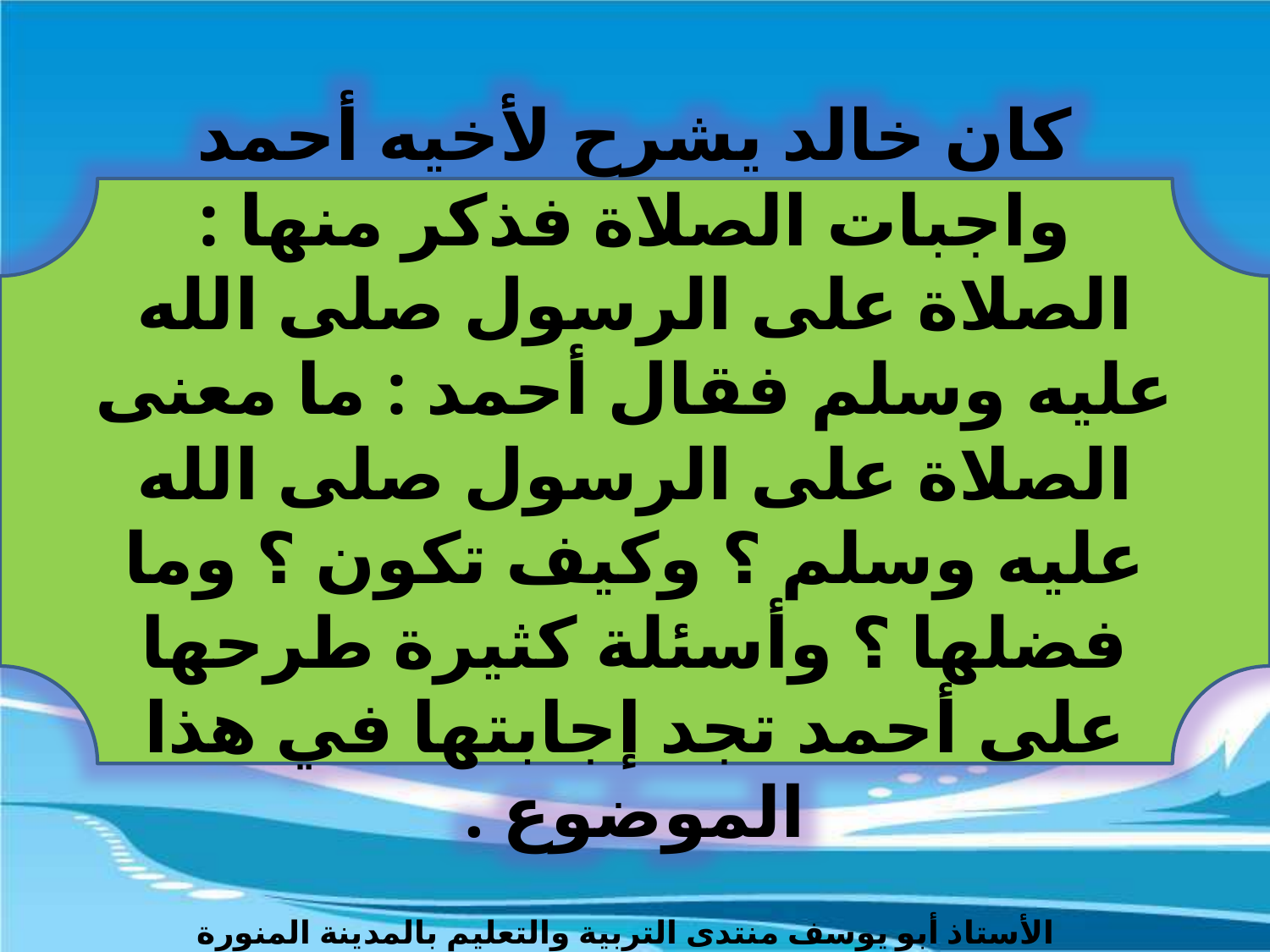

كان خالد يشرح لأخيه أحمد واجبات الصلاة فذكر منها : الصلاة على الرسول صلى الله عليه وسلم فقال أحمد : ما معنى الصلاة على الرسول صلى الله عليه وسلم ؟ وكيف تكون ؟ وما فضلها ؟ وأسئلة كثيرة طرحها على أحمد تجد إجابتها في هذا الموضوع .
الأستاذ أبو يوسف منتدى التربية والتعليم بالمدينة المنورة